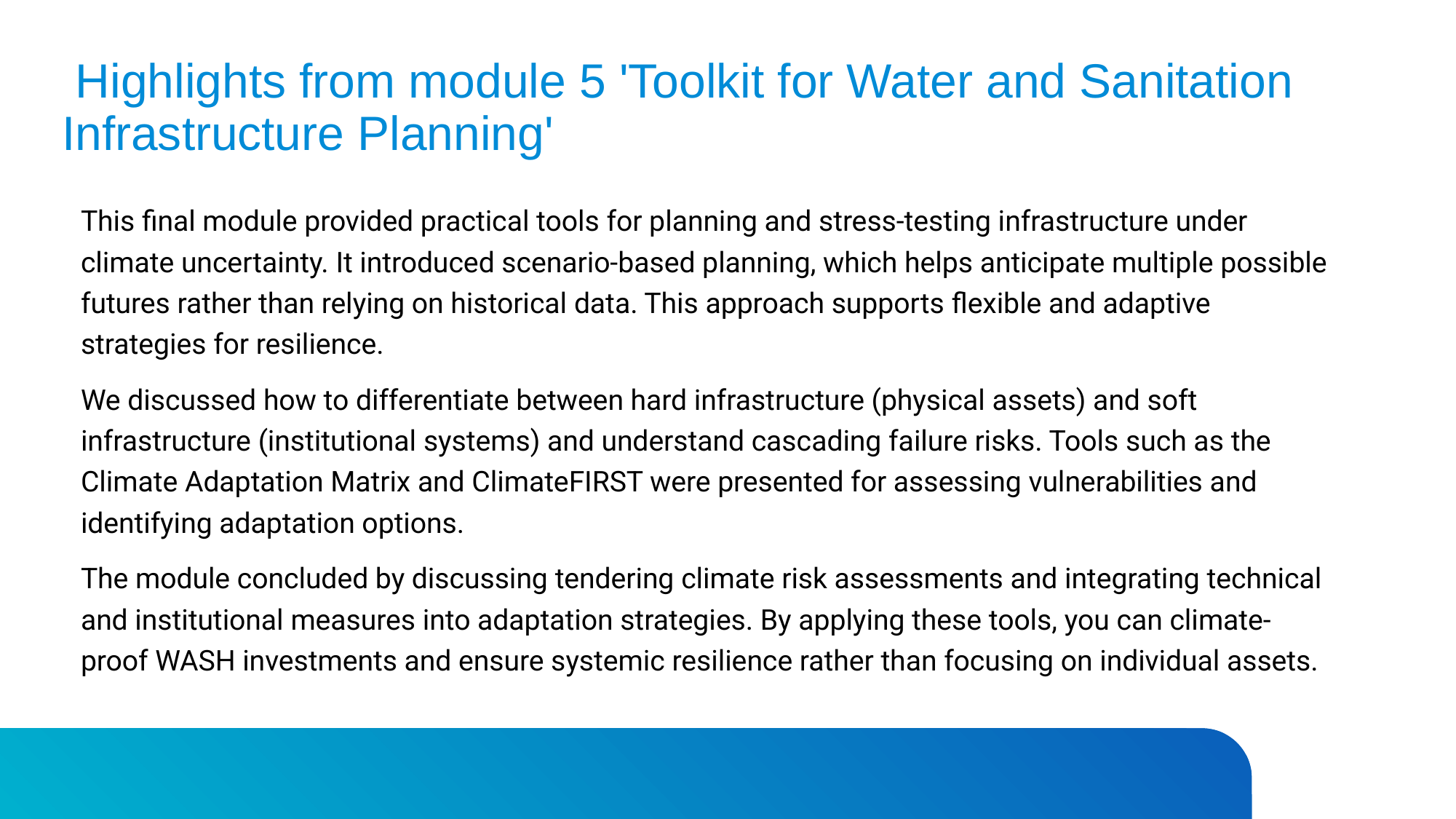

# Highlights from module 5 'Toolkit for Water and Sanitation Infrastructure Planning'
This final module provided practical tools for planning and stress-testing infrastructure under climate uncertainty. It introduced scenario-based planning, which helps anticipate multiple possible futures rather than relying on historical data. This approach supports flexible and adaptive strategies for resilience.
We discussed how to differentiate between hard infrastructure (physical assets) and soft infrastructure (institutional systems) and understand cascading failure risks. Tools such as the Climate Adaptation Matrix and ClimateFIRST were presented for assessing vulnerabilities and identifying adaptation options.
The module concluded by discussing tendering climate risk assessments and integrating technical and institutional measures into adaptation strategies. By applying these tools, you can climate-proof WASH investments and ensure systemic resilience rather than focusing on individual assets.